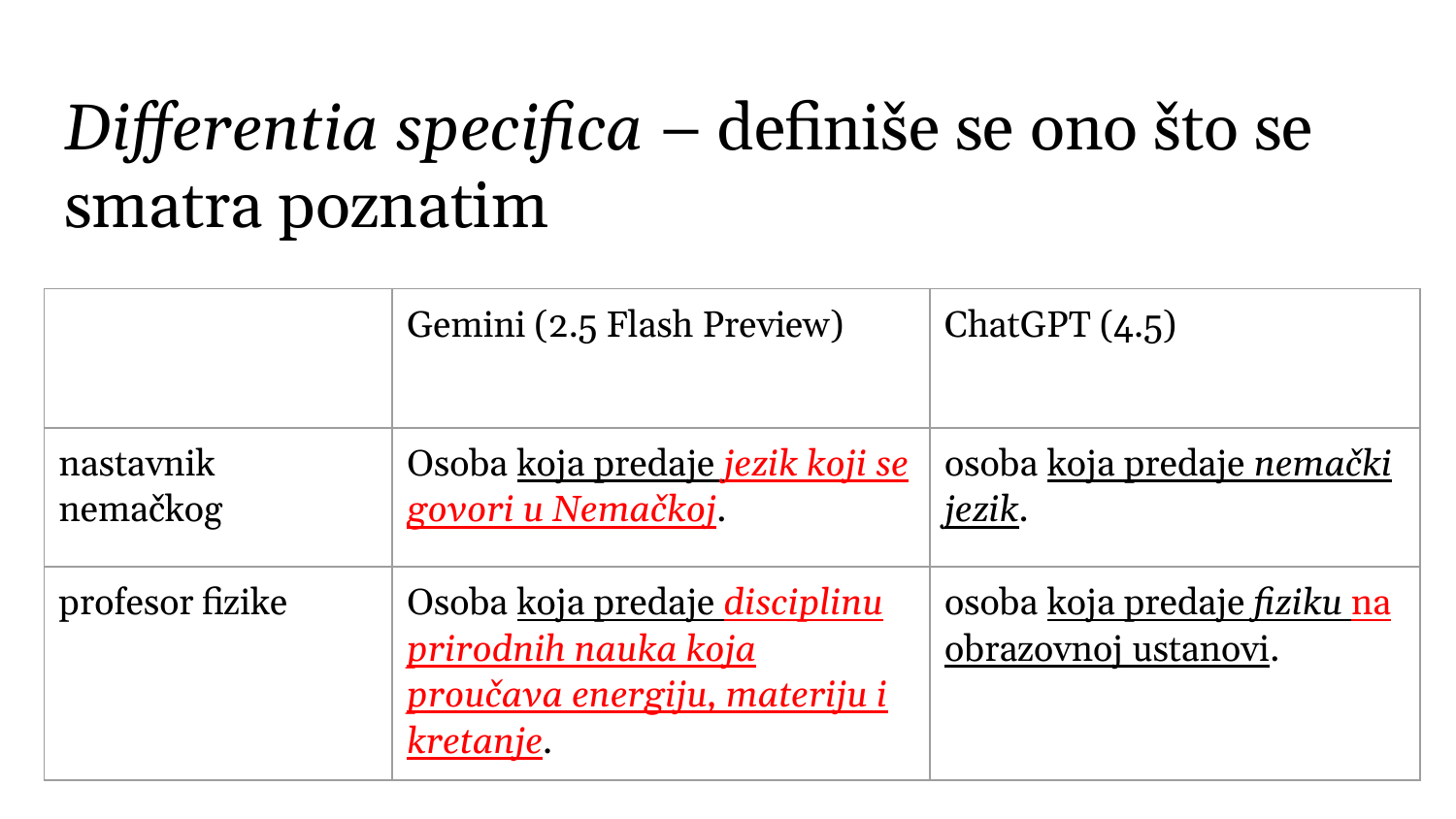

# Differentia specifica – definiše se ono što se smatra poznatim
|  | Gemini (2.5 Flash Preview) | ChatGPT (4.5) |
| --- | --- | --- |
| nastavnik nemačkog | Osoba koja predaje jezik koji se govori u Nemačkoj. | osoba koja predaje nemački jezik. |
| profesor fizike | Osoba koja predaje disciplinu prirodnih nauka koja proučava energiju, materiju i kretanje. | osoba koja predaje fiziku na obrazovnoj ustanovi. |